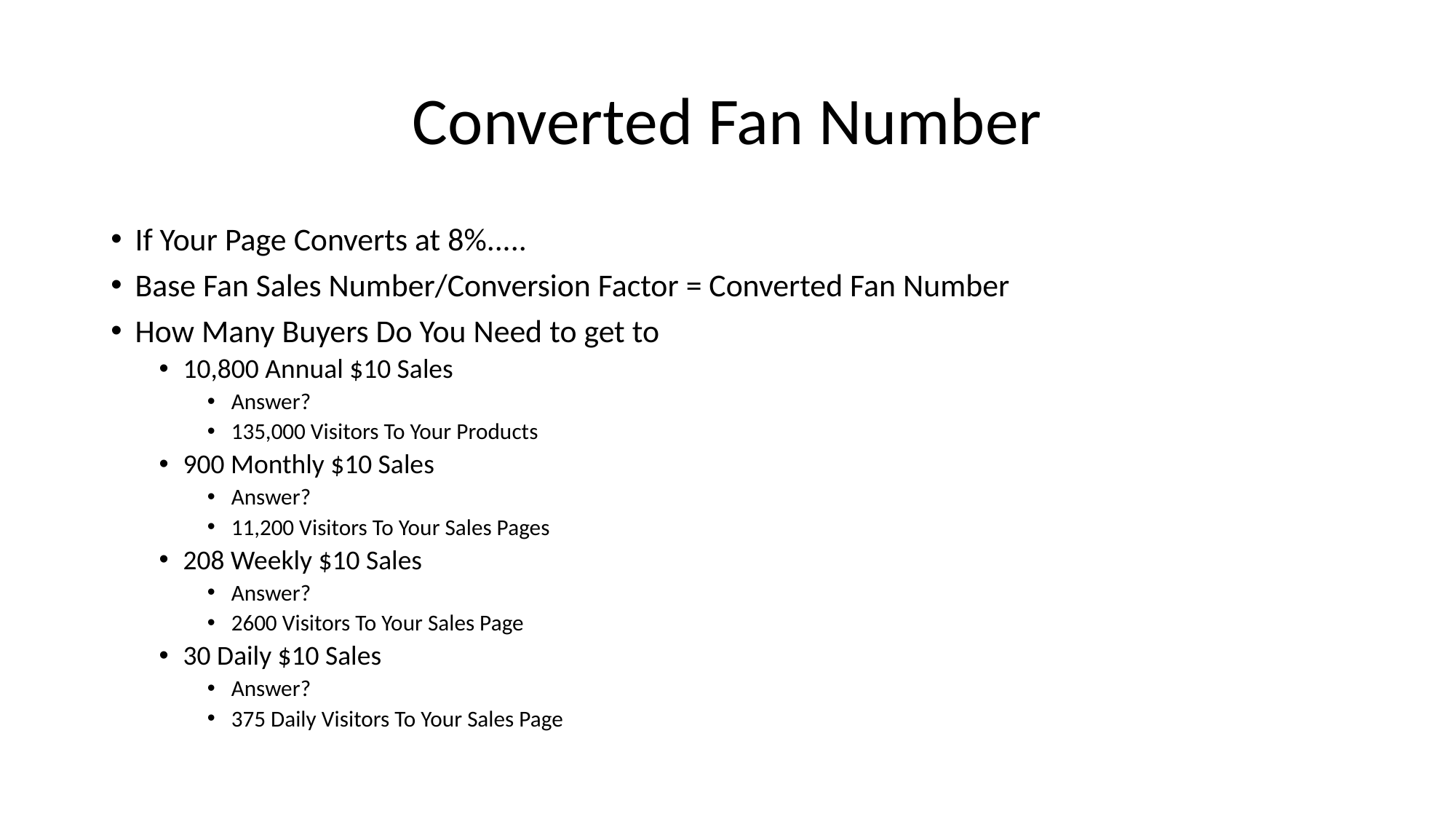

# Converted Fan Number
If Your Page Converts at 8%.....
Base Fan Sales Number/Conversion Factor = Converted Fan Number
How Many Buyers Do You Need to get to
10,800 Annual $10 Sales
Answer?
135,000 Visitors To Your Products
900 Monthly $10 Sales
Answer?
11,200 Visitors To Your Sales Pages
208 Weekly $10 Sales
Answer?
2600 Visitors To Your Sales Page
30 Daily $10 Sales
Answer?
375 Daily Visitors To Your Sales Page